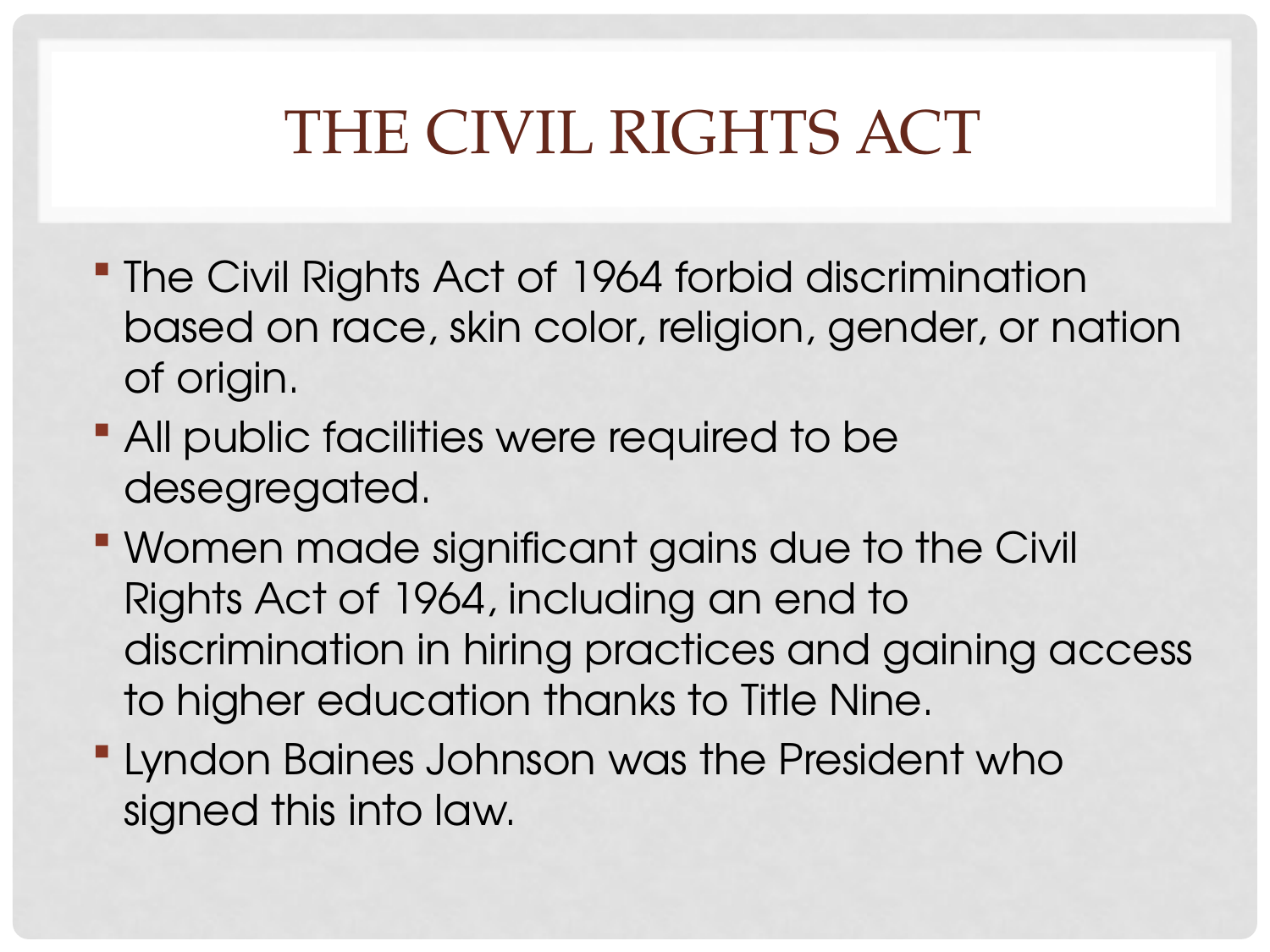

# The civil rights act
The Civil Rights Act of 1964 forbid discrimination based on race, skin color, religion, gender, or nation of origin.
All public facilities were required to be desegregated.
Women made significant gains due to the Civil Rights Act of 1964, including an end to discrimination in hiring practices and gaining access to higher education thanks to Title Nine.
Lyndon Baines Johnson was the President who signed this into law.